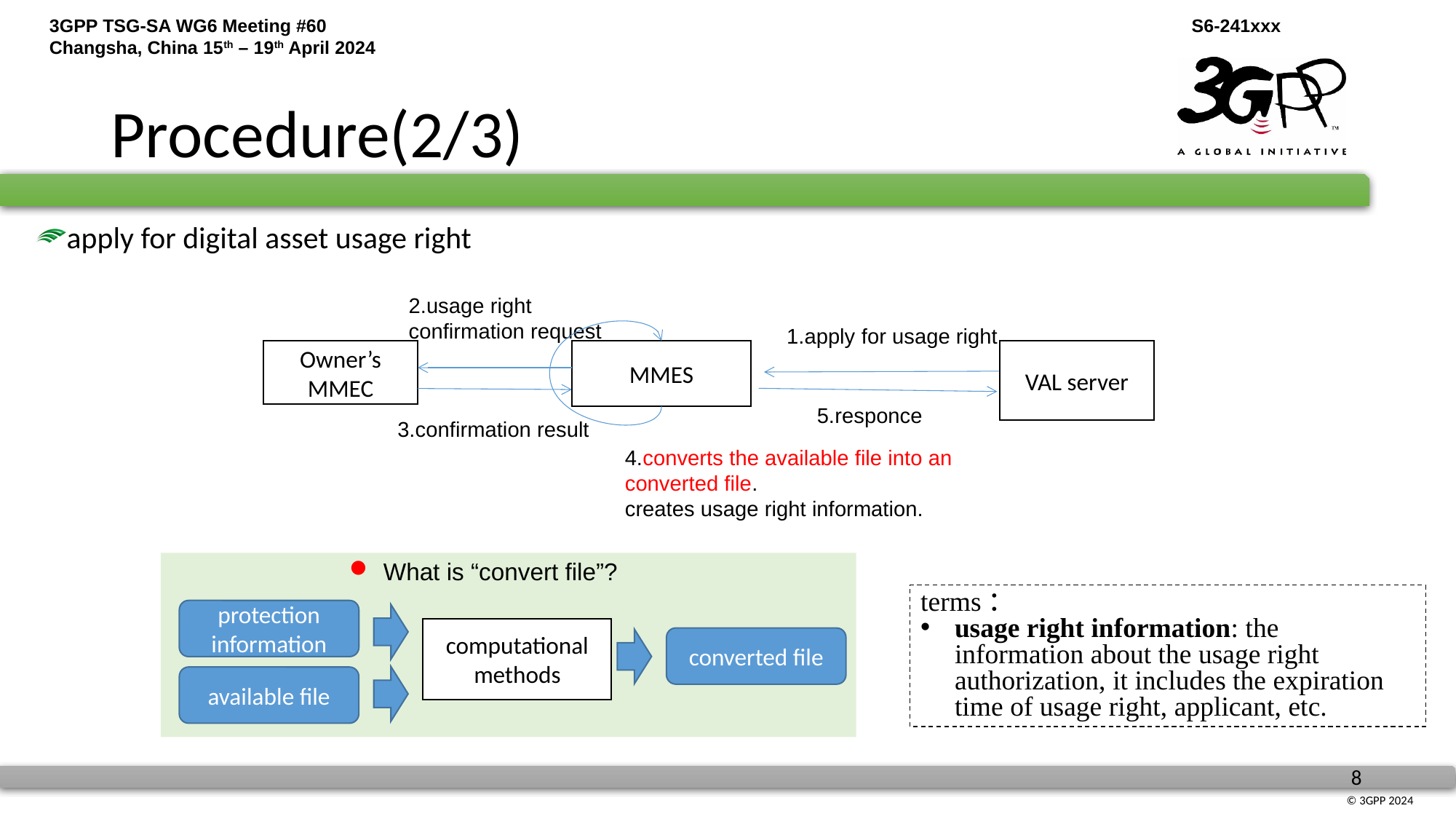

# Procedure(2/3)
apply for digital asset usage right

2.usage right confirmation request
1.apply for usage right
VAL server
Owner’s MMEC
MMES
5.responce
3.confirmation result
4.converts the available file into an converted file.
creates usage right information.
What is “convert file”?

terms：
usage right information: the information about the usage right authorization, it includes the expiration time of usage right, applicant, etc.
protection information

computational methods
converted file

available file